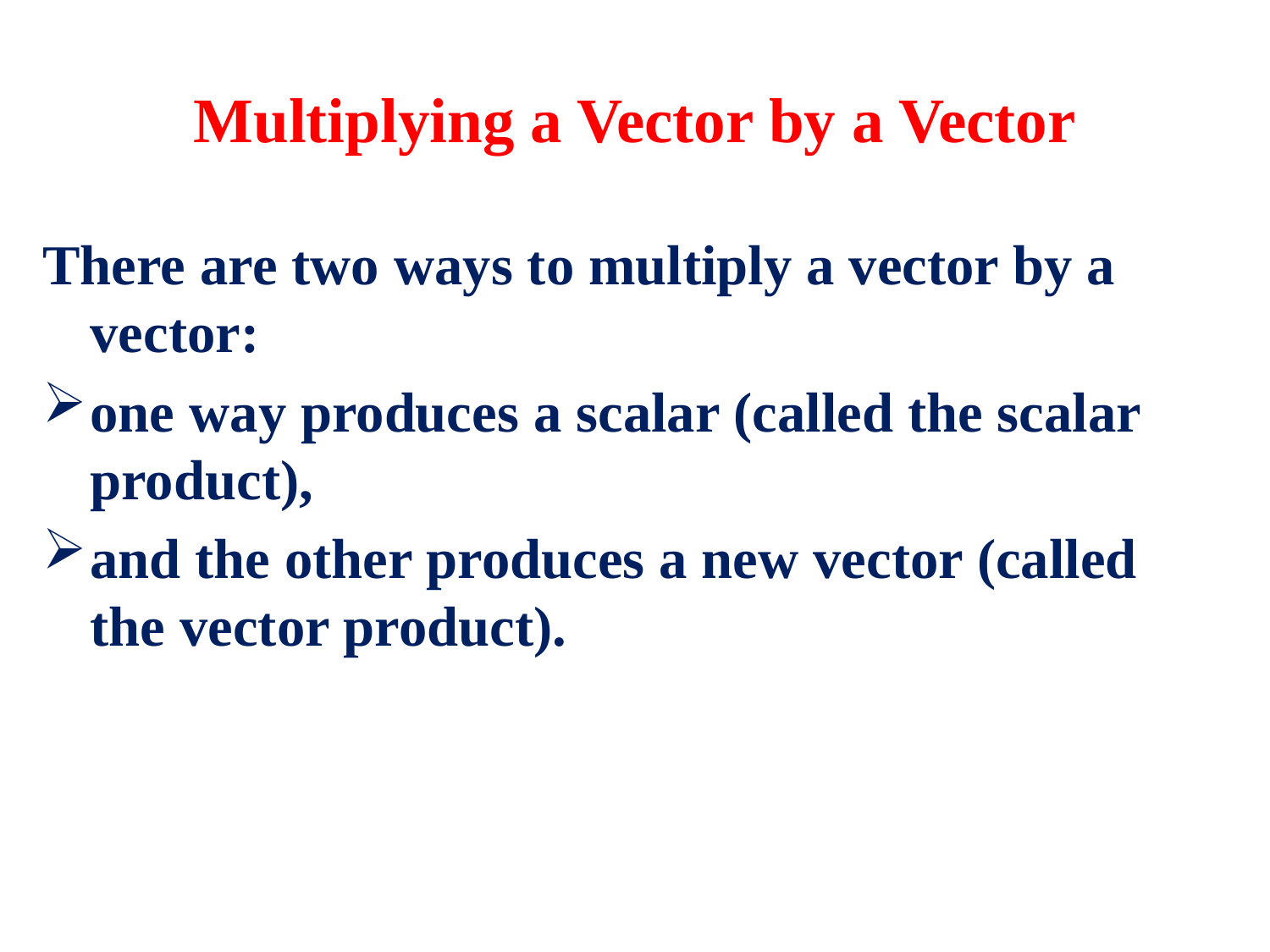

# Multiplying a Vector by a Vector
There are two ways to multiply a vector by a vector:
one way produces a scalar (called the scalar product),
and the other produces a new vector (called the vector product).